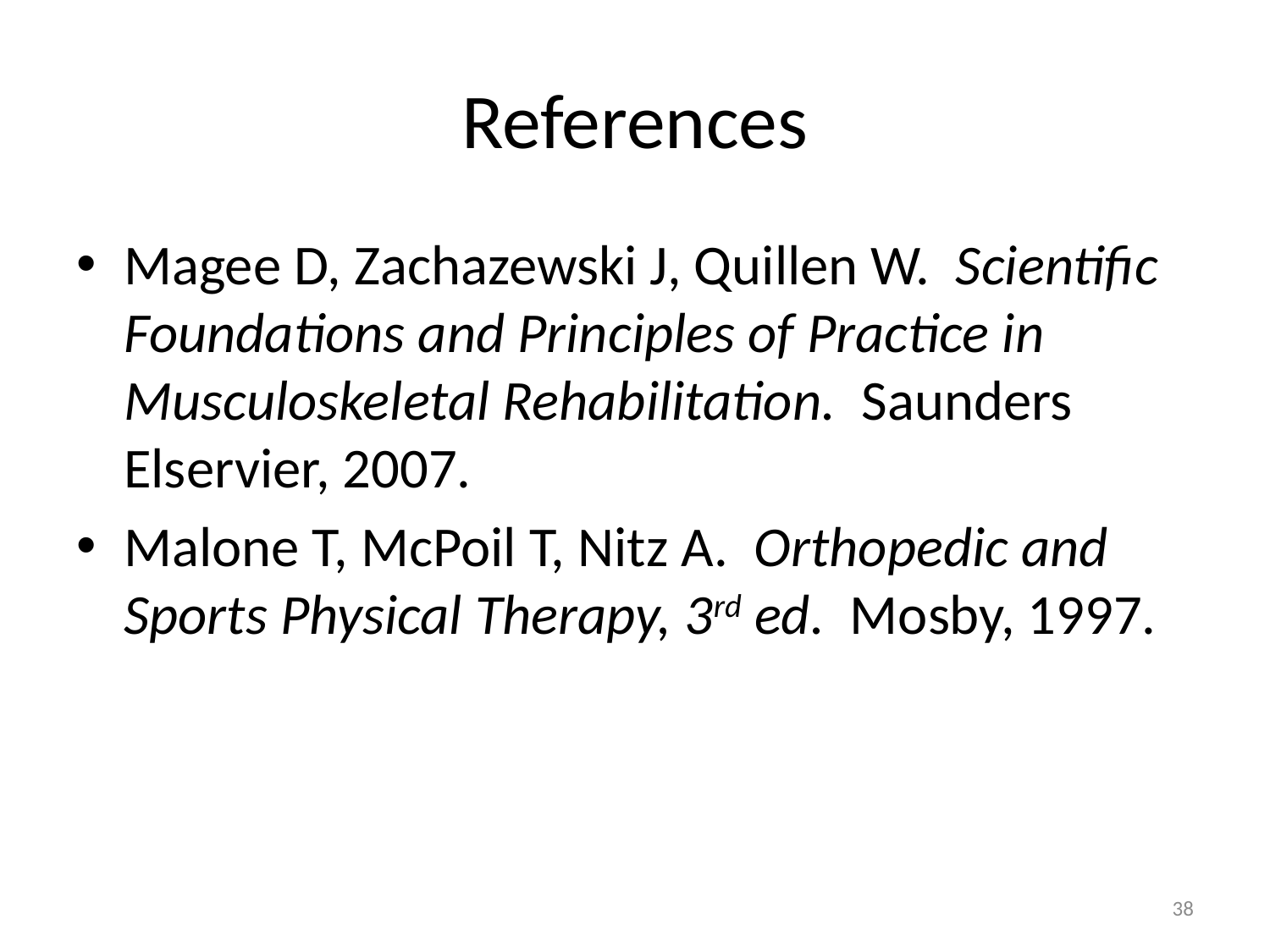

# References
Magee D, Zachazewski J, Quillen W.  Scientific Foundations and Principles of Practice in Musculoskeletal Rehabilitation.  Saunders Elservier, 2007.
Malone T, McPoil T, Nitz A.  Orthopedic and Sports Physical Therapy, 3rd ed.  Mosby, 1997.
38